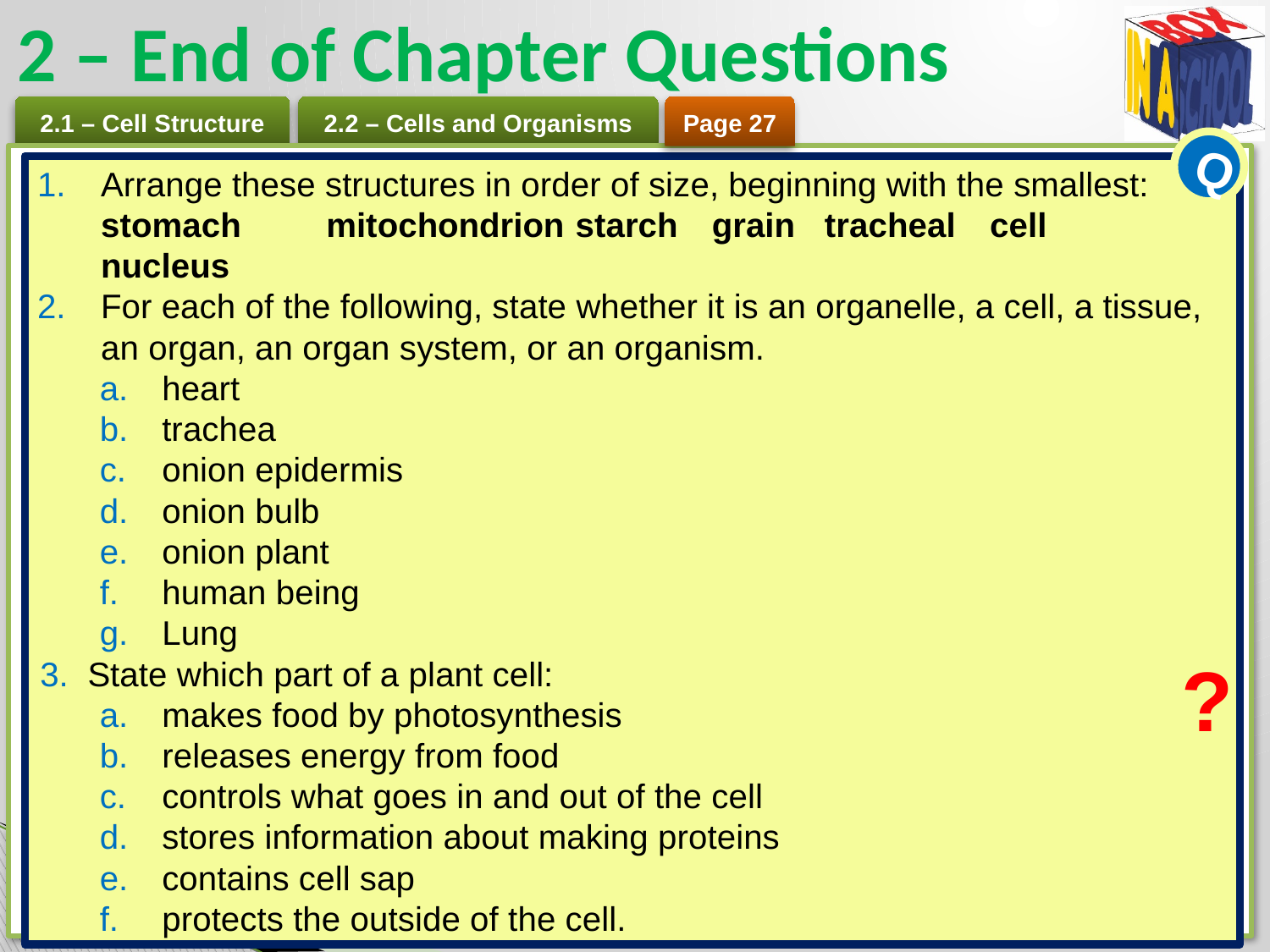

# 2 – End of Chapter Questions
Page 27
Q
Arrange these structures in order of size, beginning with the smallest:
stomach 	mitochondrion 	starch 	grain 	tracheal 	cell 	nucleus
For each of the following, state whether it is an organelle, a cell, a tissue, an organ, an organ system, or an organism.
heart
trachea
onion epidermis
onion bulb
onion plant
human being
Lung
State which part of a plant cell:
makes food by photosynthesis
releases energy from food
controls what goes in and out of the cell
stores information about making proteins
contains cell sap
protects the outside of the cell.
?